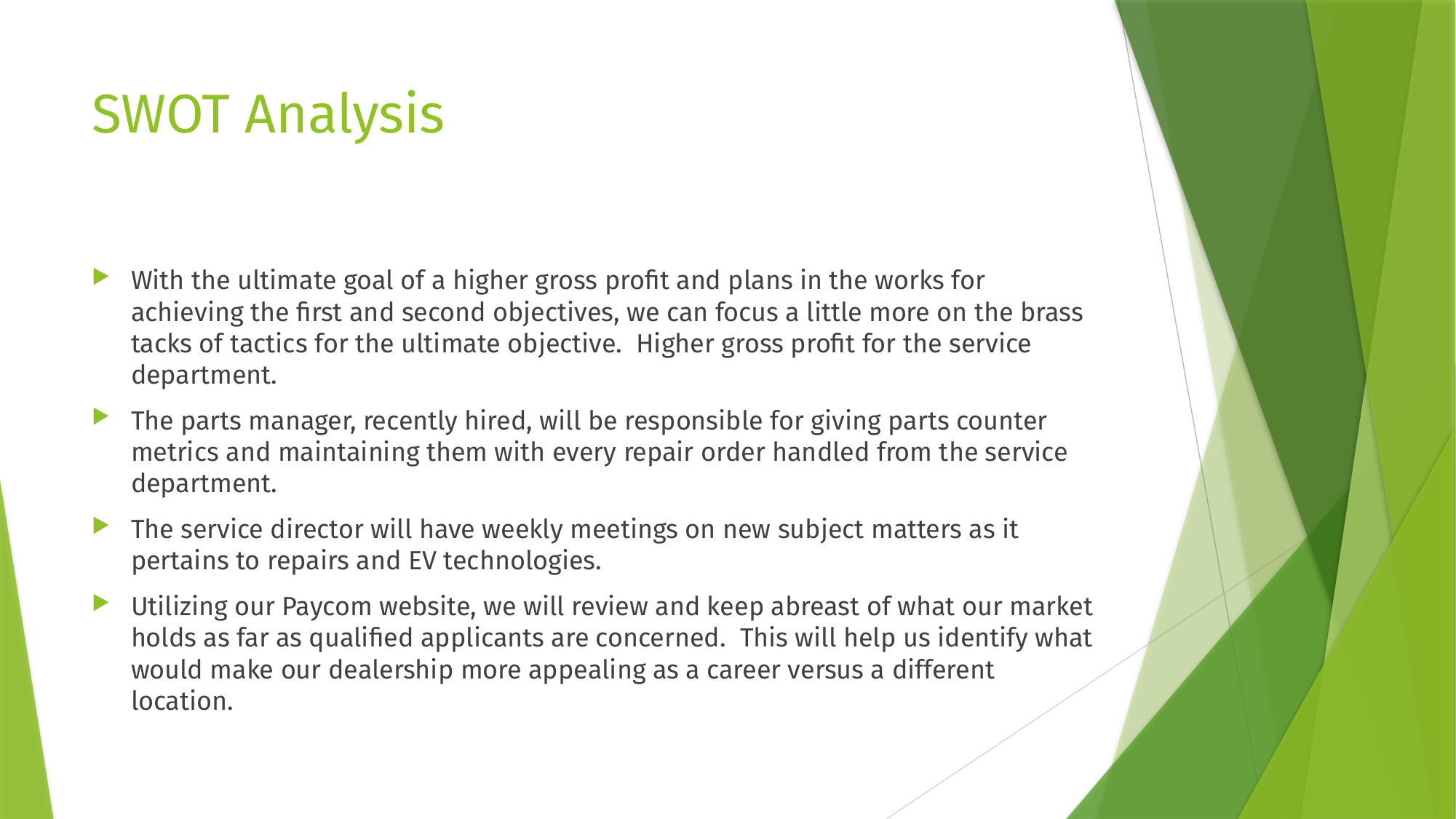

# SWOT Analysis
With the ultimate goal of a higher gross profit and plans in the works for achieving the first and second objectives, we can focus a little more on the brass tacks of tactics for the ultimate objective.  Higher gross profit for the service department.
The parts manager, recently hired, will be responsible for giving parts counter metrics and maintaining them with every repair order handled from the service department.
The service director will have weekly meetings on new subject matters as it pertains to repairs and EV technologies.
Utilizing our Paycom website, we will review and keep abreast of what our market holds as far as qualified applicants are concerned.  This will help us identify what would make our dealership more appealing as a career versus a different location.